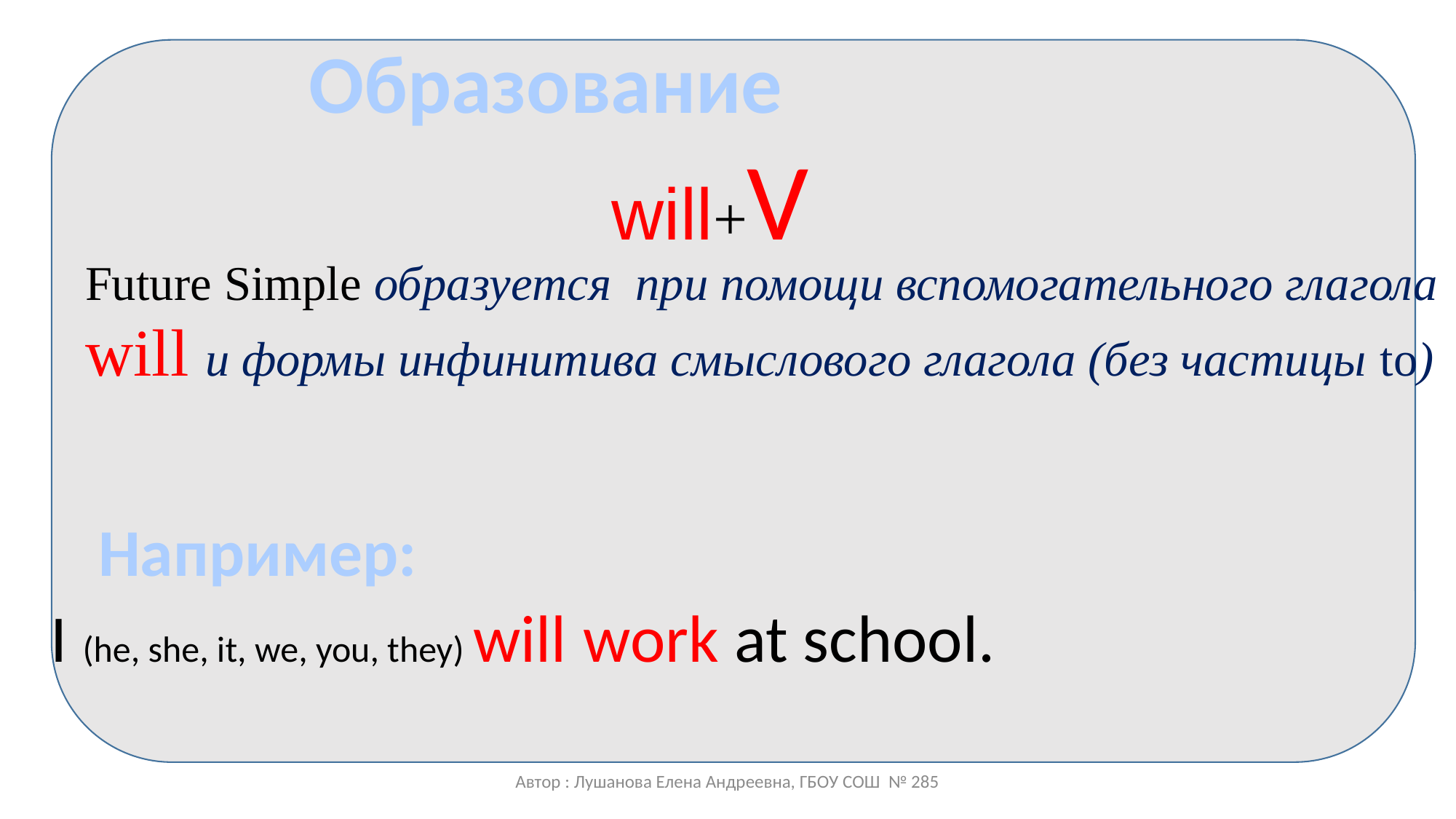

Образование

will+V
Future Simple образуется  при помощи вспомогательного глагола will и формы инфинитива смыслового глагола (без частицы to)

Например:
I (he, she, it, we, you, they) will  work at school.
Автор : Лушанова Елена Андреевна, ГБОУ СОШ  № 285